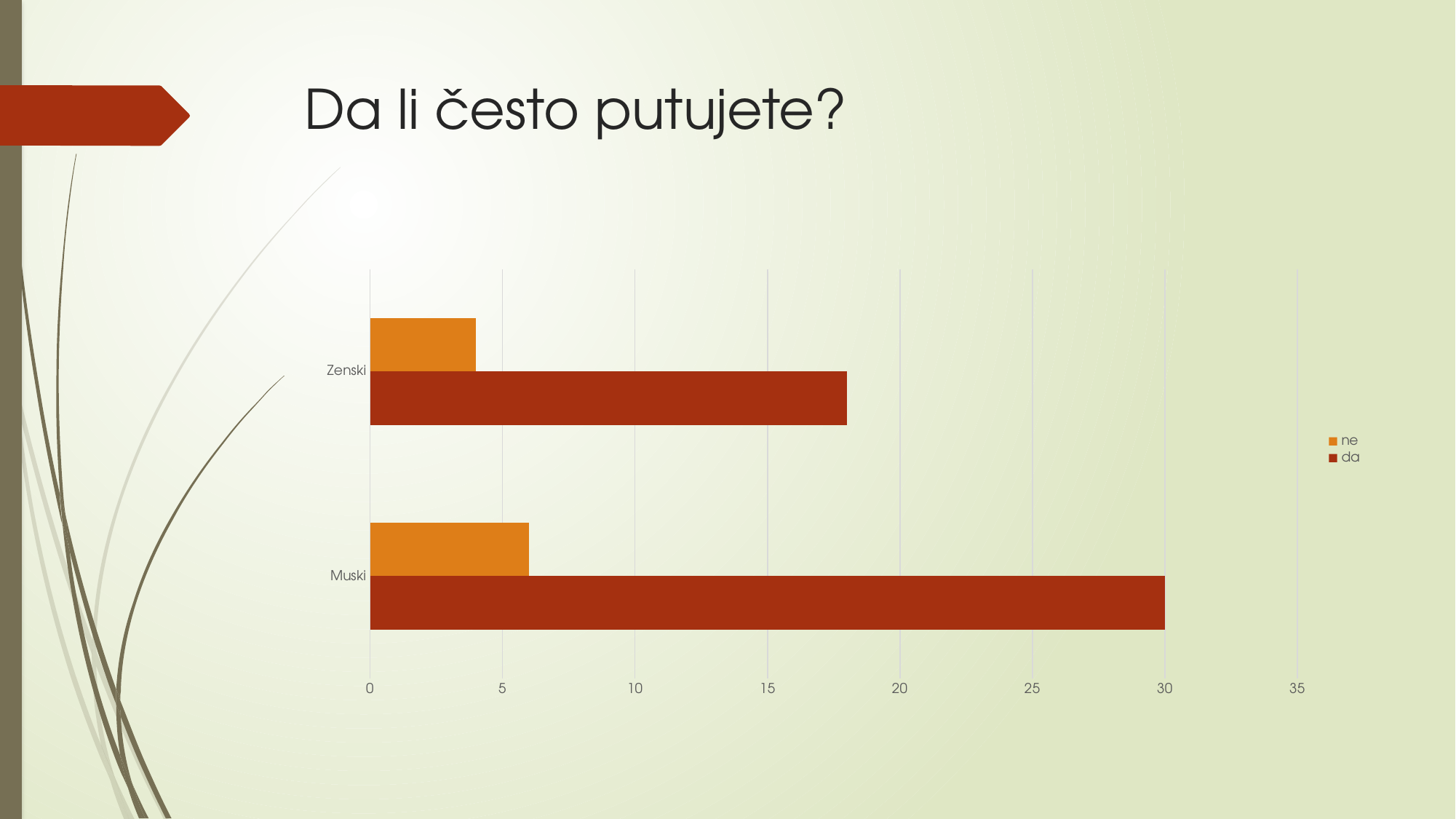

# Da li često putujete?

### Chart

| Category | da | ne |
|---|---|---|
| Muski | 30.0 | 6.0 |
| Zenski | 18.0 | 4.0 |